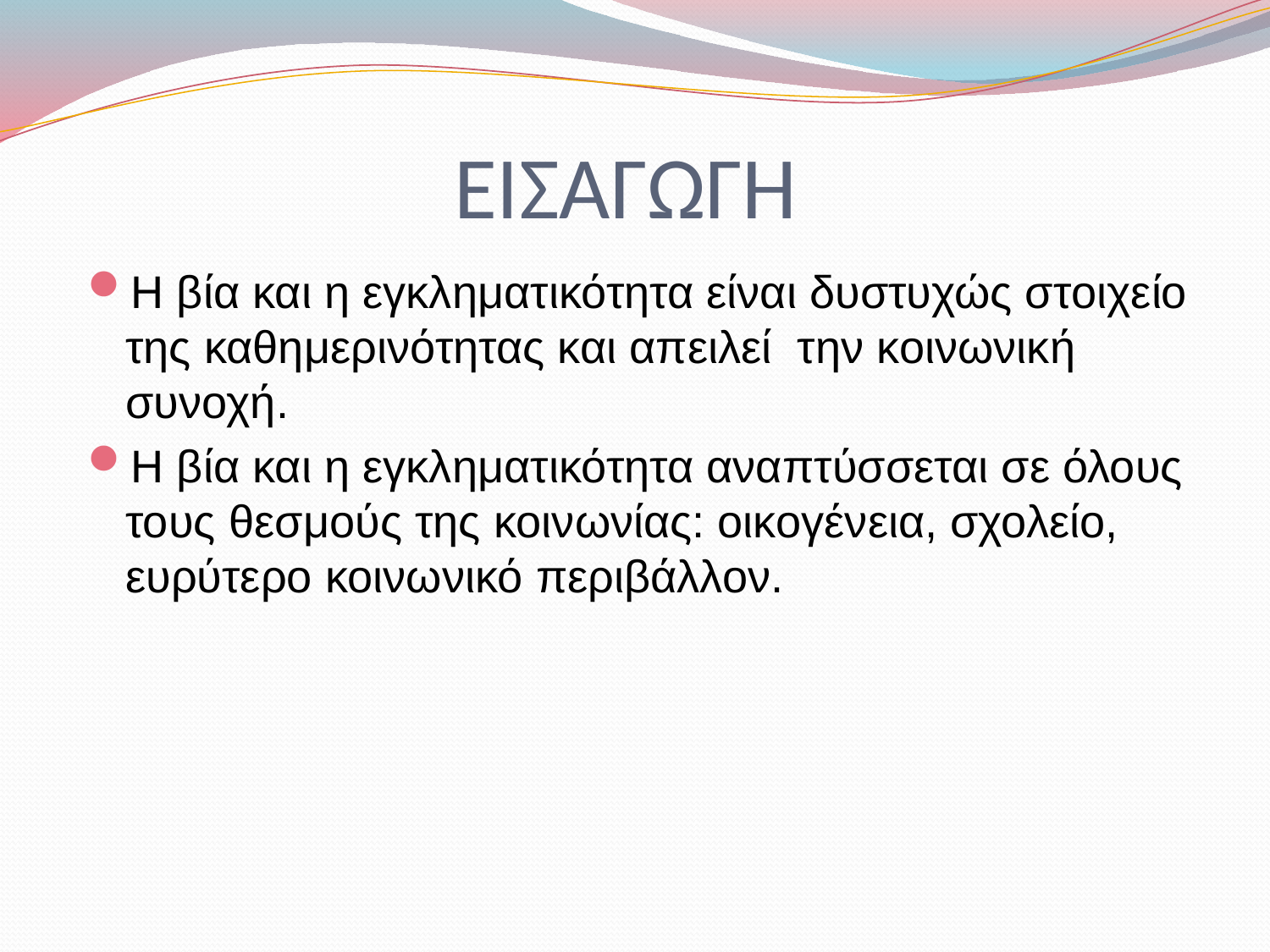

# ΕΙΣΑΓΩΓΗ
Η βία και η εγκληματικότητα είναι δυστυχώς στοιχείο της καθημερινότητας και απειλεί  την κοινωνική συνοχή.
Η βία και η εγκληματικότητα αναπτύσσεται σε όλους τους θεσμούς της κοινωνίας: οικογένεια, σχολείο, ευρύτερο κοινωνικό περιβάλλον.